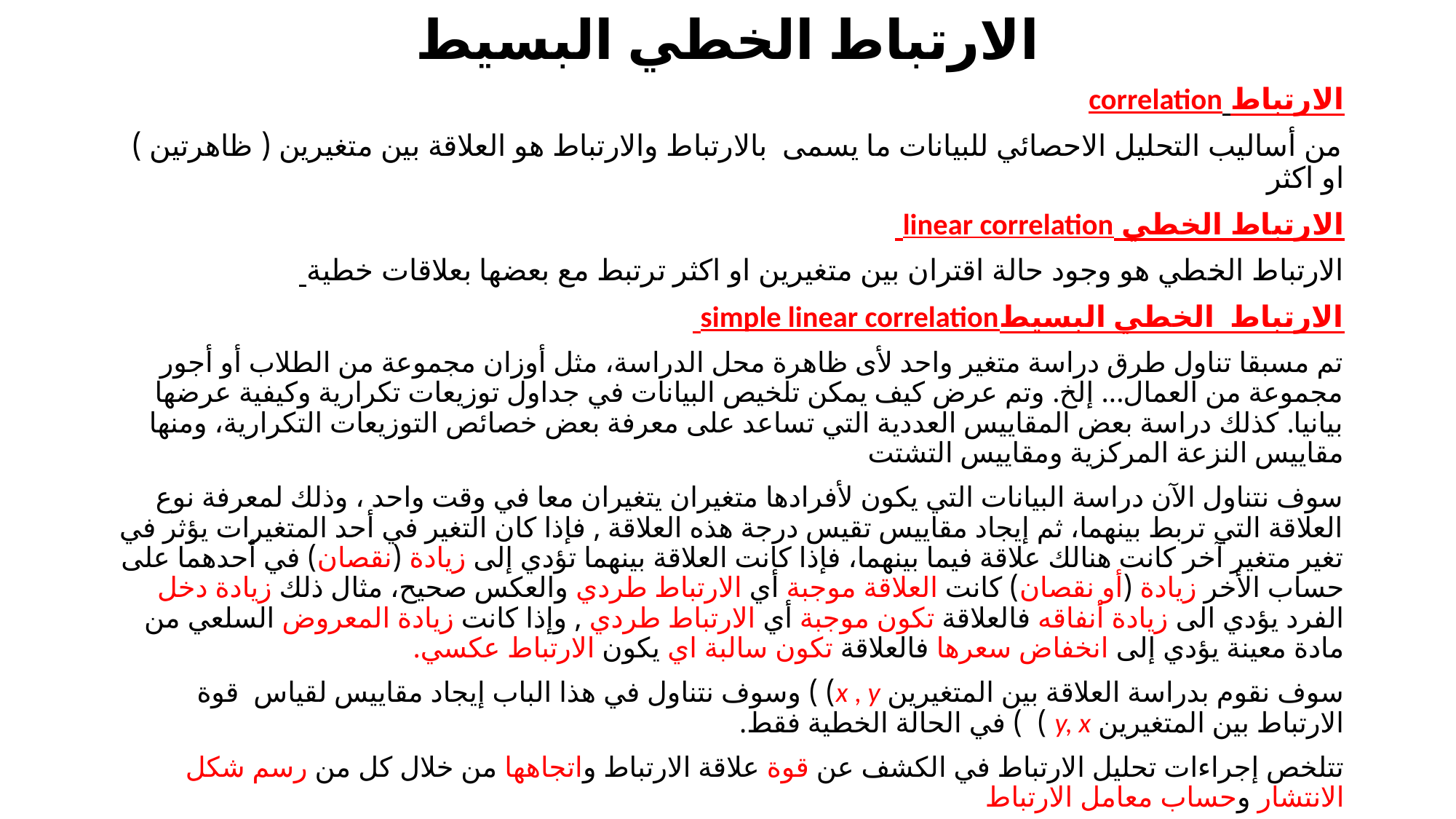

# الارتباط الخطي البسيط
الارتباط correlation
من أساليب التحليل الاحصائي للبيانات ما يسمى  بالارتباط والارتباط هو العلاقة بين متغيرين ( ظاهرتين ) او اكثر
الارتباط الخطي linear correlation
الارتباط الخطي هو وجود حالة اقتران بين متغيرين او اكثر ترتبط مع بعضها بعلاقات خطية
الارتباط  الخطي البسيطsimple linear correlation
تم مسبقا تناول طرق دراسة متغير واحد لأى ظاهرة محل الدراسة، مثل أوزان مجموعة من الطلاب أو أجور مجموعة من العمال... إلخ. وتم عرض كيف يمكن تلخيص البيانات في جداول توزيعات تكرارية وكيفية عرضها بيانيا. كذلك دراسة بعض المقاييس العددية التي تساعد على معرفة بعض خصائص التوزيعات التكرارية، ومنها مقاييس النزعة المركزية ومقاييس التشتت
سوف نتناول الآن دراسة البيانات التي يكون لأفرادها متغيران يتغيران معا في وقت واحد ، وذلك لمعرفة نوع العلاقة التي تربط بينهما، ثم إيجاد مقاييس تقيس درجة هذه العلاقة , فإذا كان التغير في أحد المتغيرات يؤثر في تغير متغير آخر كانت هنالك علاقة فيما بينهما، فإذا كانت العلاقة بينهما تؤدي إلى زيادة (نقصان) في أحدهما على حساب الأخر زيادة (أو نقصان) كانت العلاقة موجبة أي الارتباط طردي والعكس صحيح، مثال ذلك زيادة دخل الفرد يؤدي الى زيادة أنفاقه فالعلاقة تكون موجبة أي الارتباط طردي , وإذا كانت زيادة المعروض السلعي من مادة معينة يؤدي إلى انخفاض سعرها فالعلاقة تكون سالبة اي يكون الارتباط عكسي.
سوف نقوم بدراسة العلاقة بين المتغيرين x , y) ) وسوف نتناول في هذا الباب إيجاد مقاييس لقياس  قوة الارتباط بين المتغيرين y, x )  ) في الحالة الخطية فقط.
تتلخص إجراءات تحليل الارتباط في الكشف عن قوة علاقة الارتباط واتجاهها من خلال كل من رسم شكل الانتشار وحساب معامل الارتباط